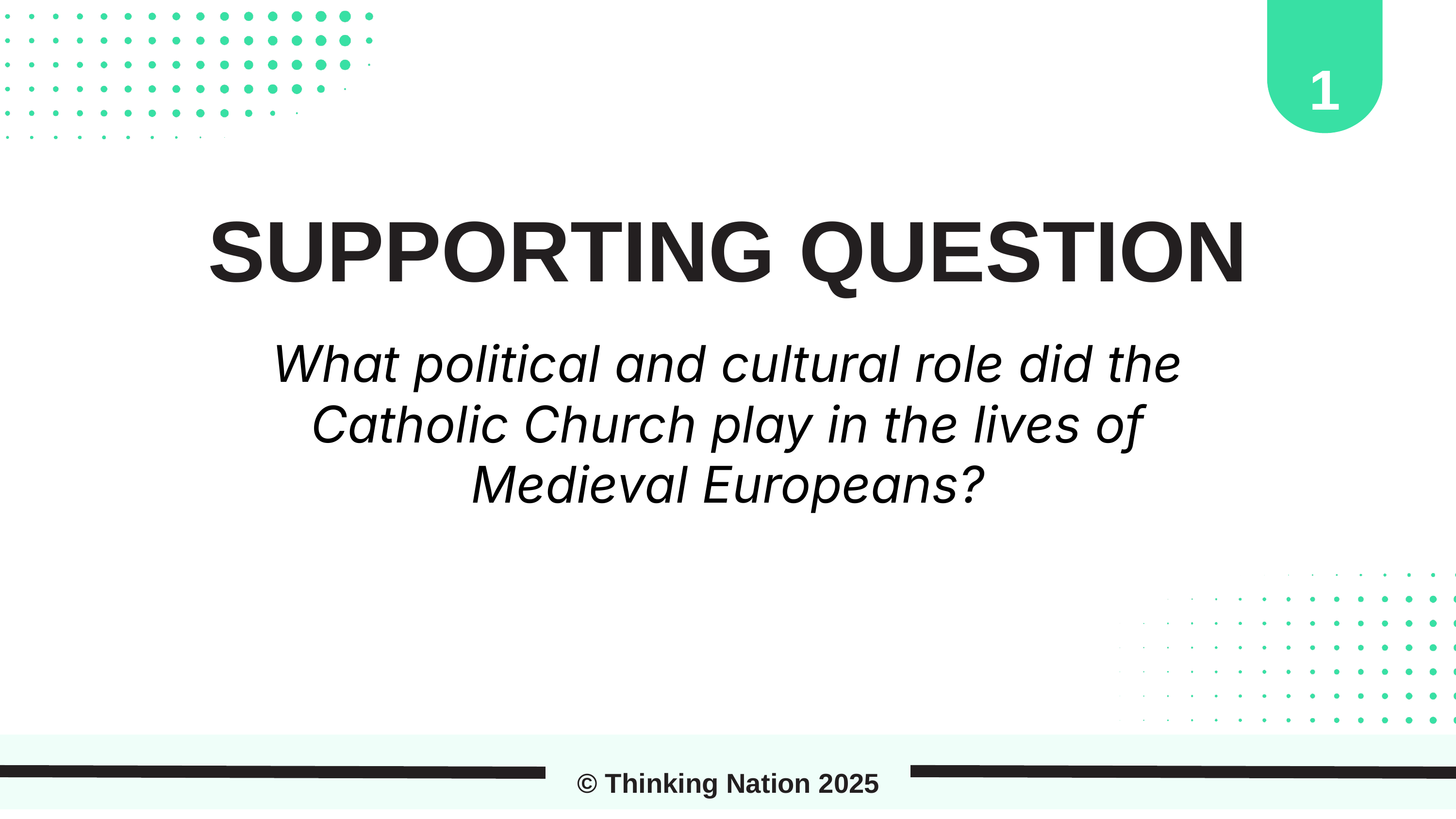

1
SUPPORTING QUESTION
What political and cultural role did the Catholic Church play in the lives of Medieval Europeans?

© Thinking Nation 2025